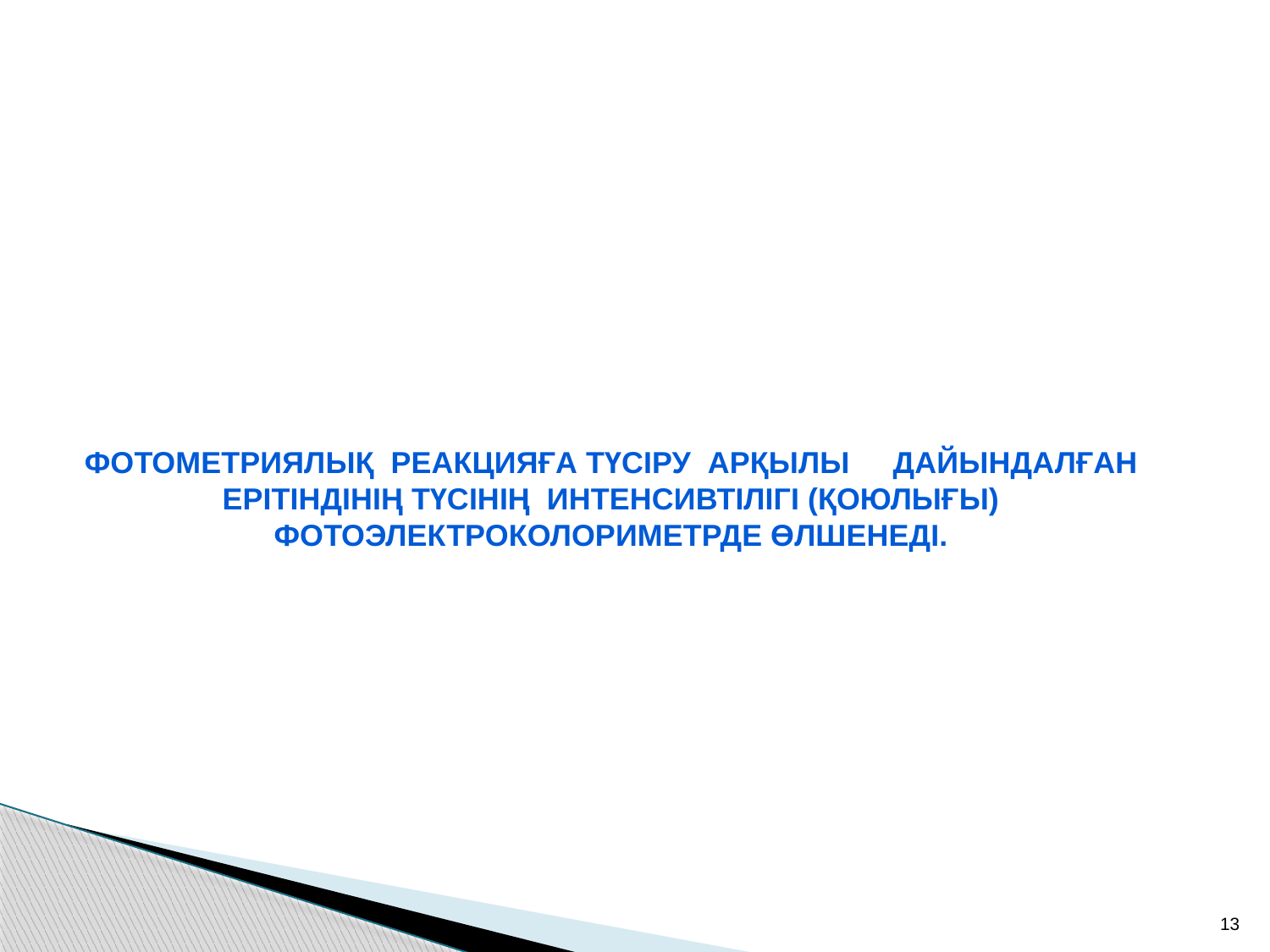

# Фотометриялық  реакцияға түсіру  арқылы 	 дайындалған ерітіндінің түсінің  интенсивтілігі (қоюлығы) фотоэлектроколориметрде өлшенеді.
13